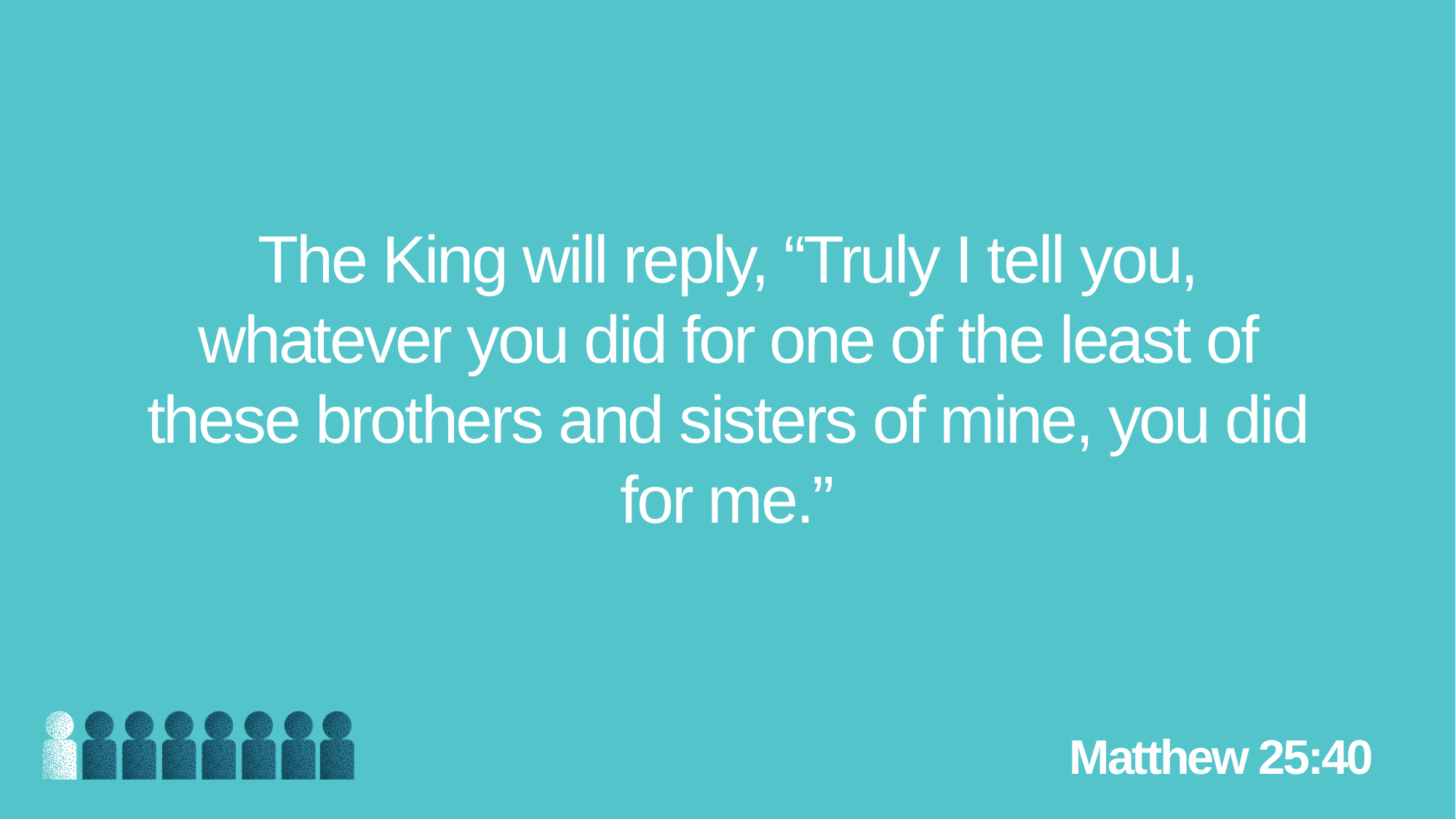

The King will reply, “Truly I tell you, whatever you did for one of the least of these brothers and sisters of mine, you did for me.”
Matthew 25:40